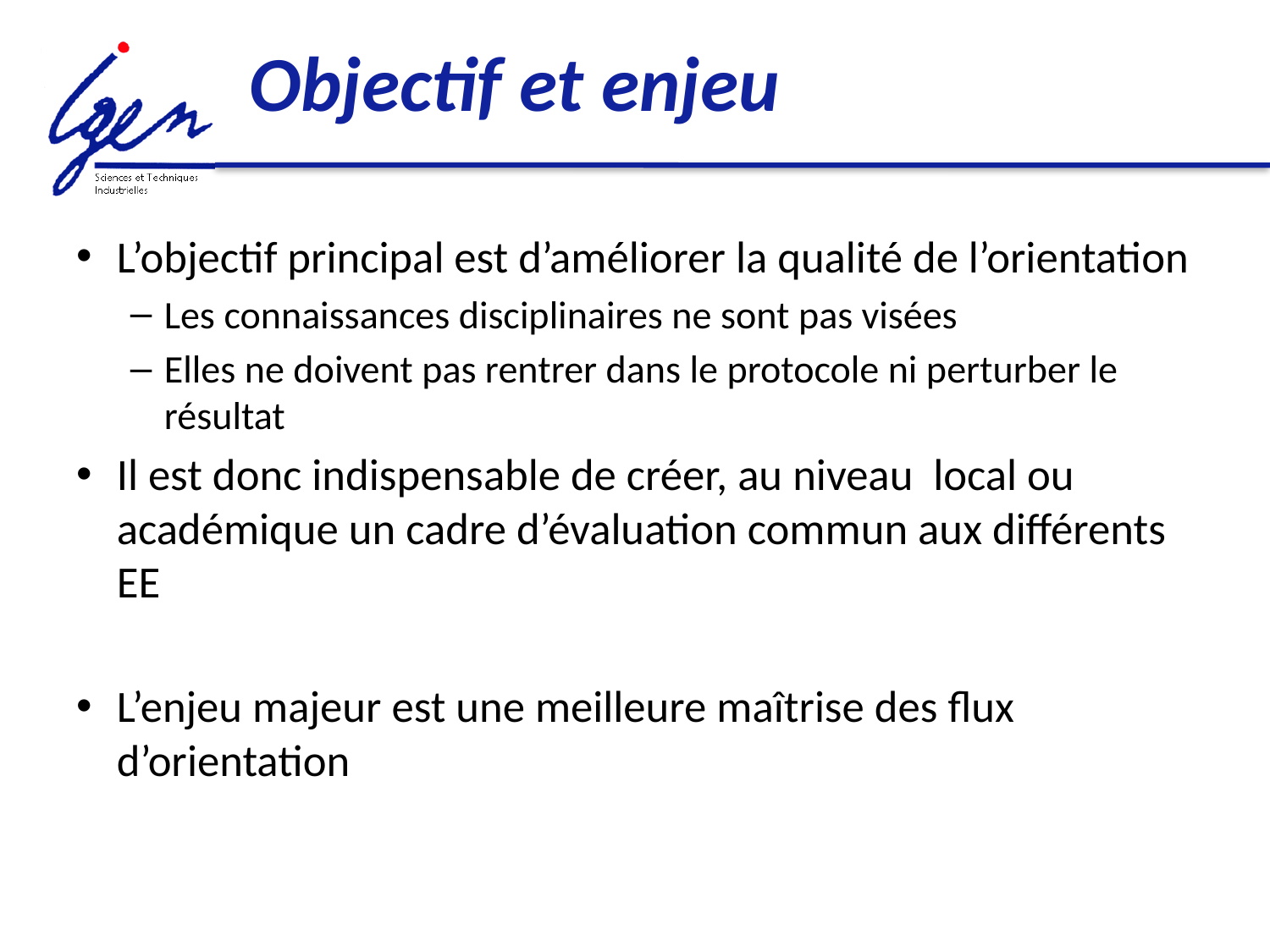

# Objectif et enjeu
L’objectif principal est d’améliorer la qualité de l’orientation
Les connaissances disciplinaires ne sont pas visées
Elles ne doivent pas rentrer dans le protocole ni perturber le résultat
Il est donc indispensable de créer, au niveau  local ou académique un cadre d’évaluation commun aux différents EE

L’enjeu majeur est une meilleure maîtrise des flux d’orientation